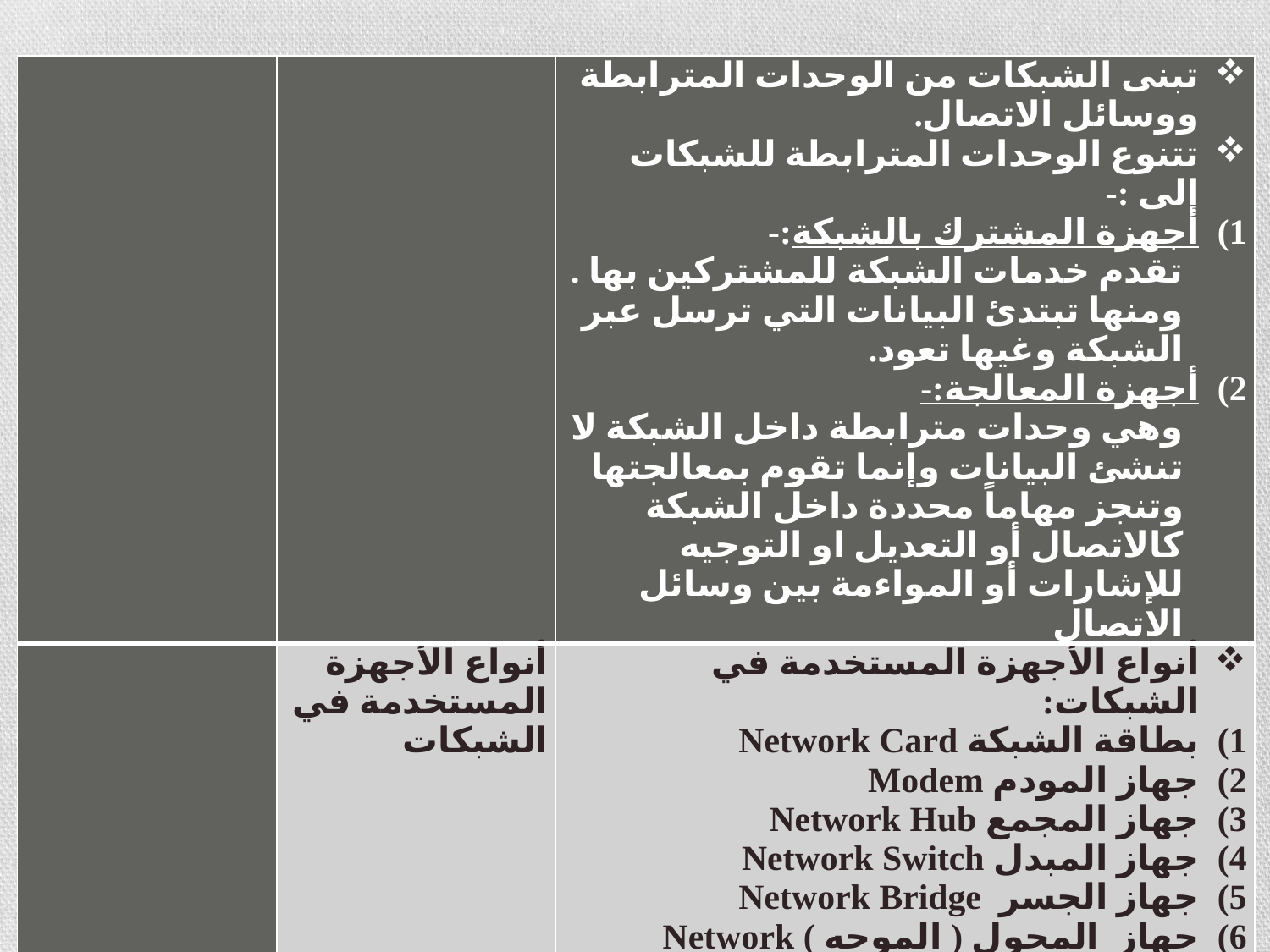

|  |  | تبنى الشبكات من الوحدات المترابطة ووسائل الاتصال. تتنوع الوحدات المترابطة للشبكات إلى :- أجهزة المشترك بالشبكة:- تقدم خدمات الشبكة للمشتركين بها . ومنها تبتدئ البيانات التي ترسل عبر الشبكة وغيها تعود. أجهزة المعالجة:- وهي وحدات مترابطة داخل الشبكة لا تنشئ البيانات وإنما تقوم بمعالجتها وتنجز مهاماً محددة داخل الشبكة كالاتصال أو التعديل او التوجيه للإشارات أو المواءمة بين وسائل الاتصال |
| --- | --- | --- |
|  | أنواع الأجهزة المستخدمة في الشبكات | أنواع الأجهزة المستخدمة في الشبكات: بطاقة الشبكة Network Card جهاز المودم Modem جهاز المجمع Network Hub جهاز المبدل Network Switch جهاز الجسر Network Bridge جهاز المحول ( الموجه ) Network Router |